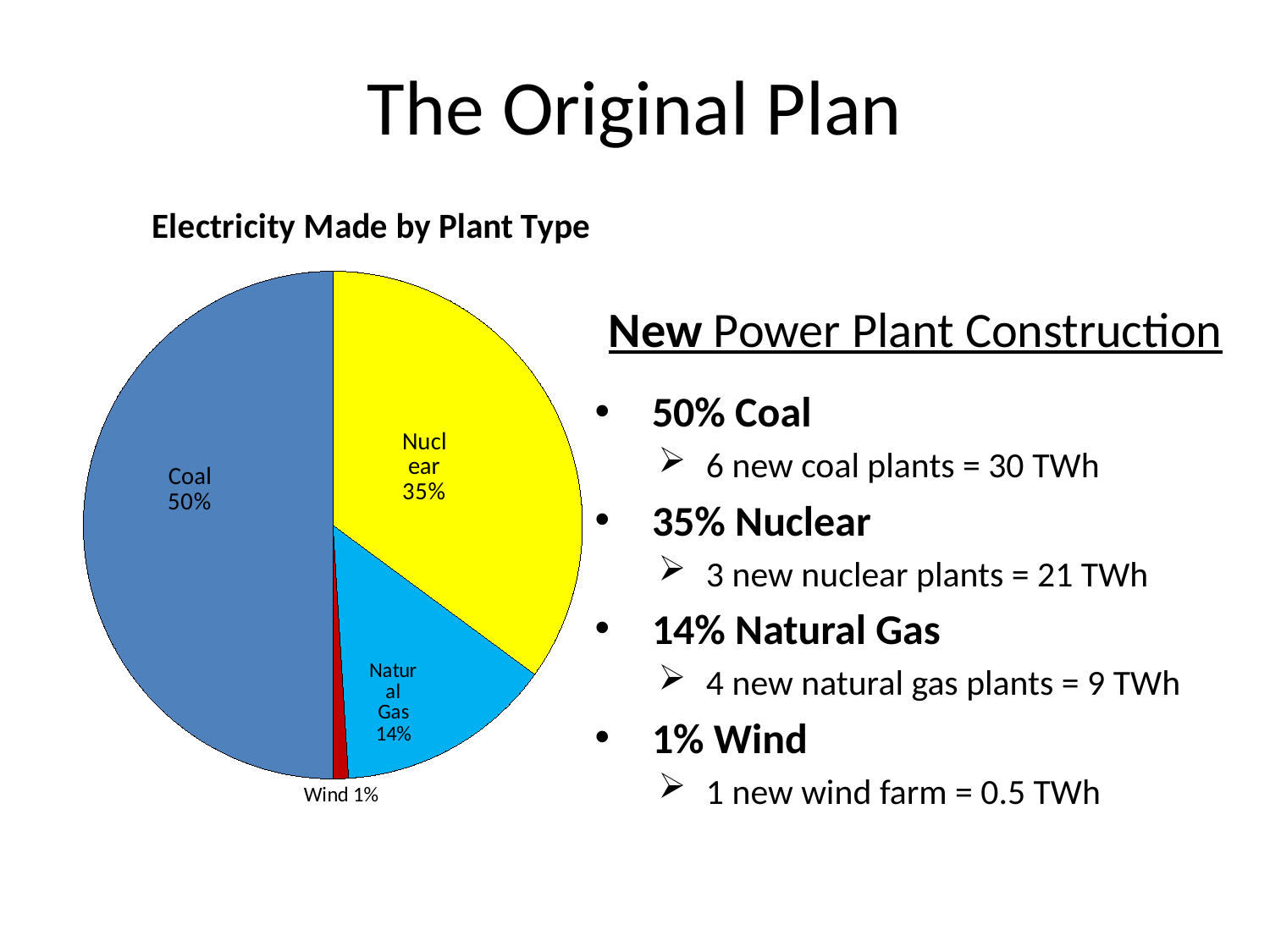

# The Original Plan

### Chart: Electricity Made by Plant Type

| Category | Electricity Made by Power Plants in PA |
|---|---|
| Coal | 0.5 |
| Nuclear | 0.35000000000000014 |
| Natural Gas | 0.14 |
| Wind | 0.010000000000000005 |
New Power Plant Construction

 50% Coal
 6 new coal plants = 30 TWh
 35% Nuclear
 3 new nuclear plants = 21 TWh
 14% Natural Gas
 4 new natural gas plants = 9 TWh
 1% Wind
 1 new wind farm = 0.5 TWh